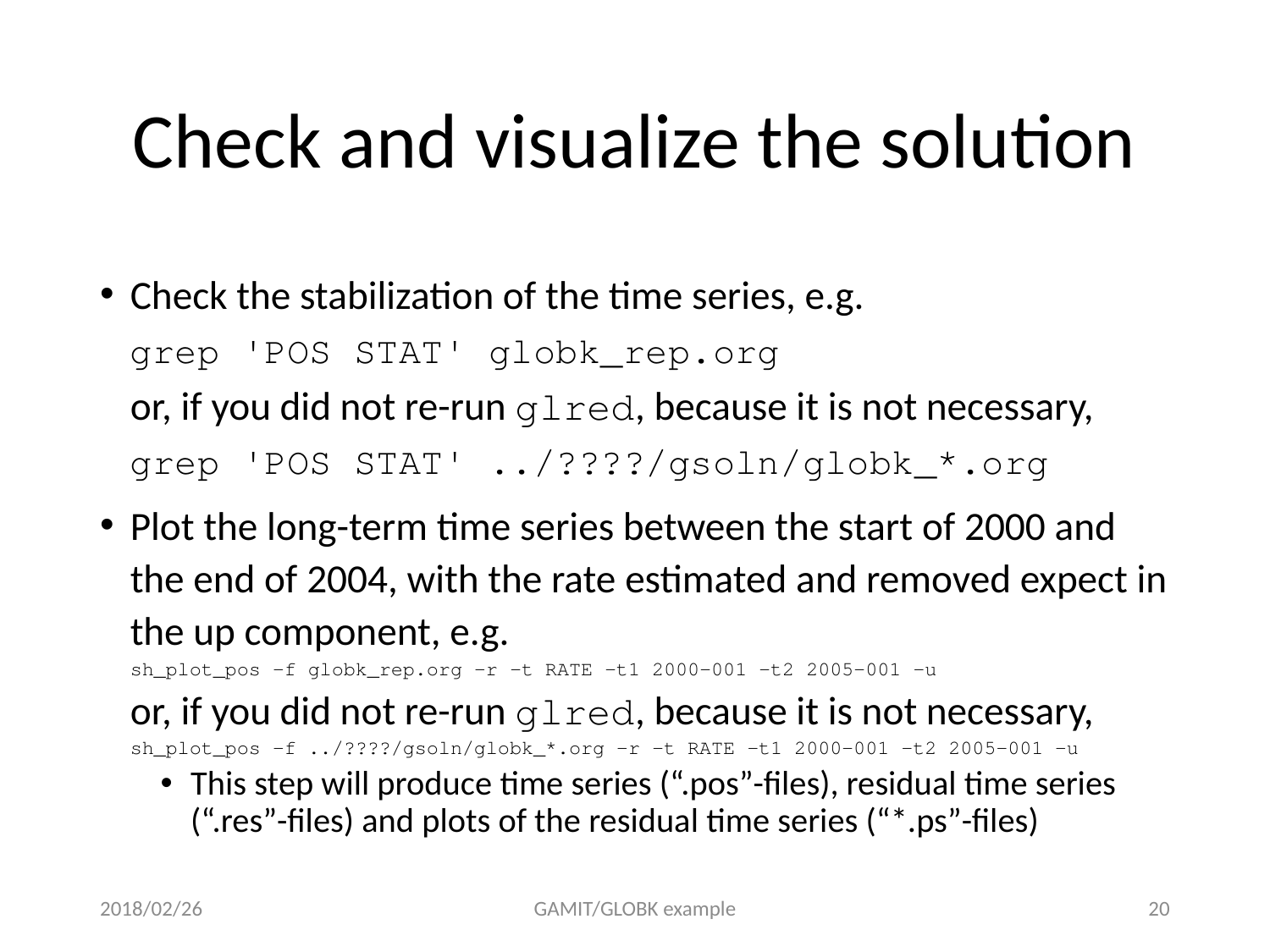

# Check and visualize the solution
Check the stabilization of the time series, e.g.
grep 'POS STAT' globk_rep.org
or, if you did not re-run glred, because it is not necessary,
grep 'POS STAT' ../????/gsoln/globk_*.org
Plot the long-term time series between the start of 2000 and the end of 2004, with the rate estimated and removed expect in the up component, e.g.
sh_plot_pos -f globk_rep.org -r -t RATE -t1 2000-001 -t2 2005-001 -u
or, if you did not re-run glred, because it is not necessary,
sh_plot_pos -f ../????/gsoln/globk_*.org -r -t RATE -t1 2000-001 -t2 2005-001 –u
This step will produce time series (“.pos”-files), residual time series (“.res”-files) and plots of the residual time series (“*.ps”-files)
2018/02/26
GAMIT/GLOBK example
20